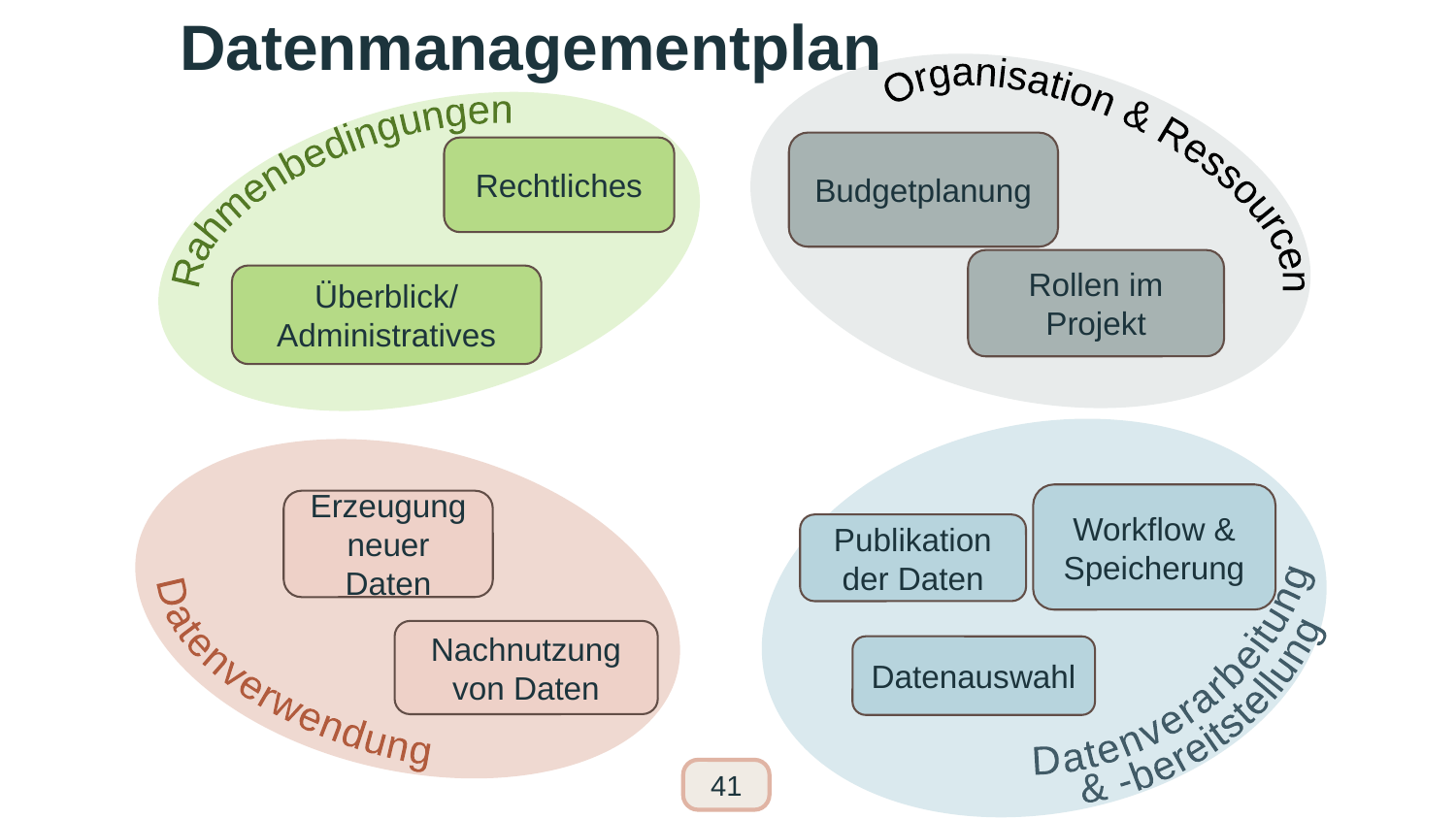

# Datenmanagementplan

Organisation & Ressourcen

Rahmenbedingungen
Budgetplanung
Rechtliches
Rollen im Projekt
Überblick/
Administratives
Datenverarbeitung

& -bereitstellung

Workflow & Speicherung
Erzeugung neuer Daten
Publikation der Daten
Datenverwendung
Nachnutzung von Daten
Datenauswahl